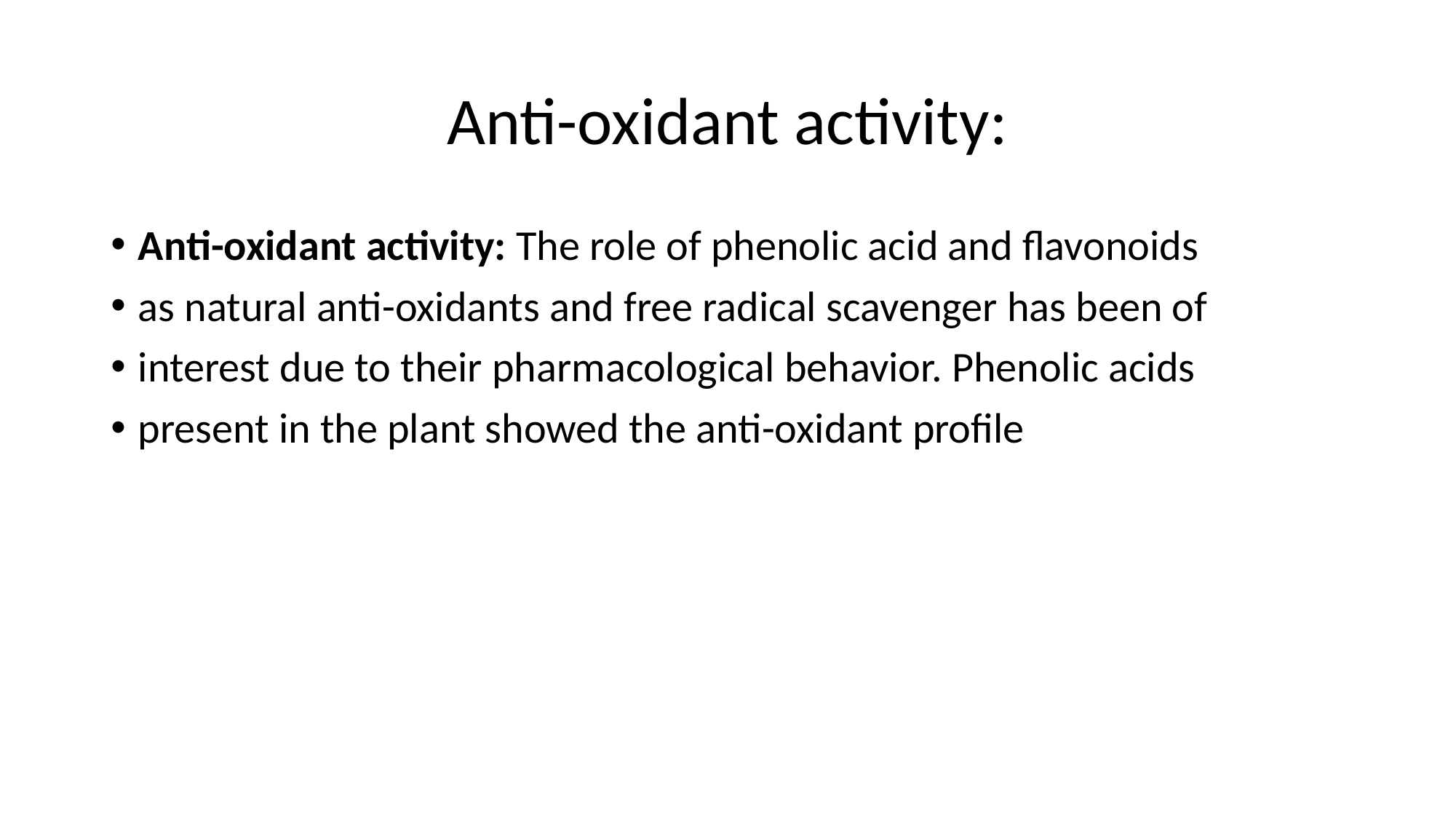

# Anti-oxidant activity:
Anti-oxidant activity: The role of phenolic acid and flavonoids
as natural anti-oxidants and free radical scavenger has been of
interest due to their pharmacological behavior. Phenolic acids
present in the plant showed the anti-oxidant profile